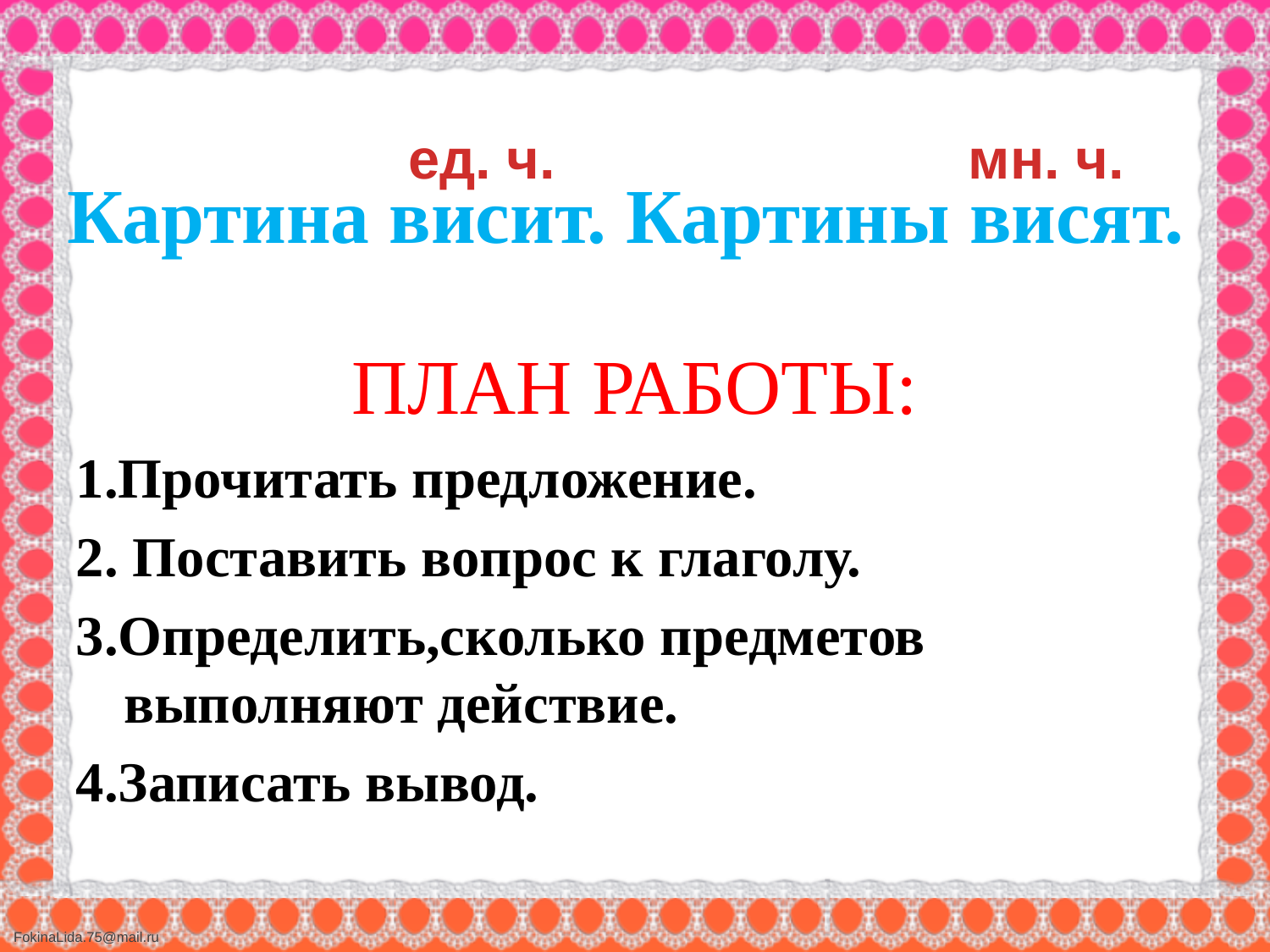

# Картина висит. Картины висят.
ед. ч.
мн. ч.

ПЛАН РАБОТЫ:
1.Прочитать предложение.
2. Поставить вопрос к глаголу.
3.Определить,сколько предметов выполняют действие.
4.Записать вывод.